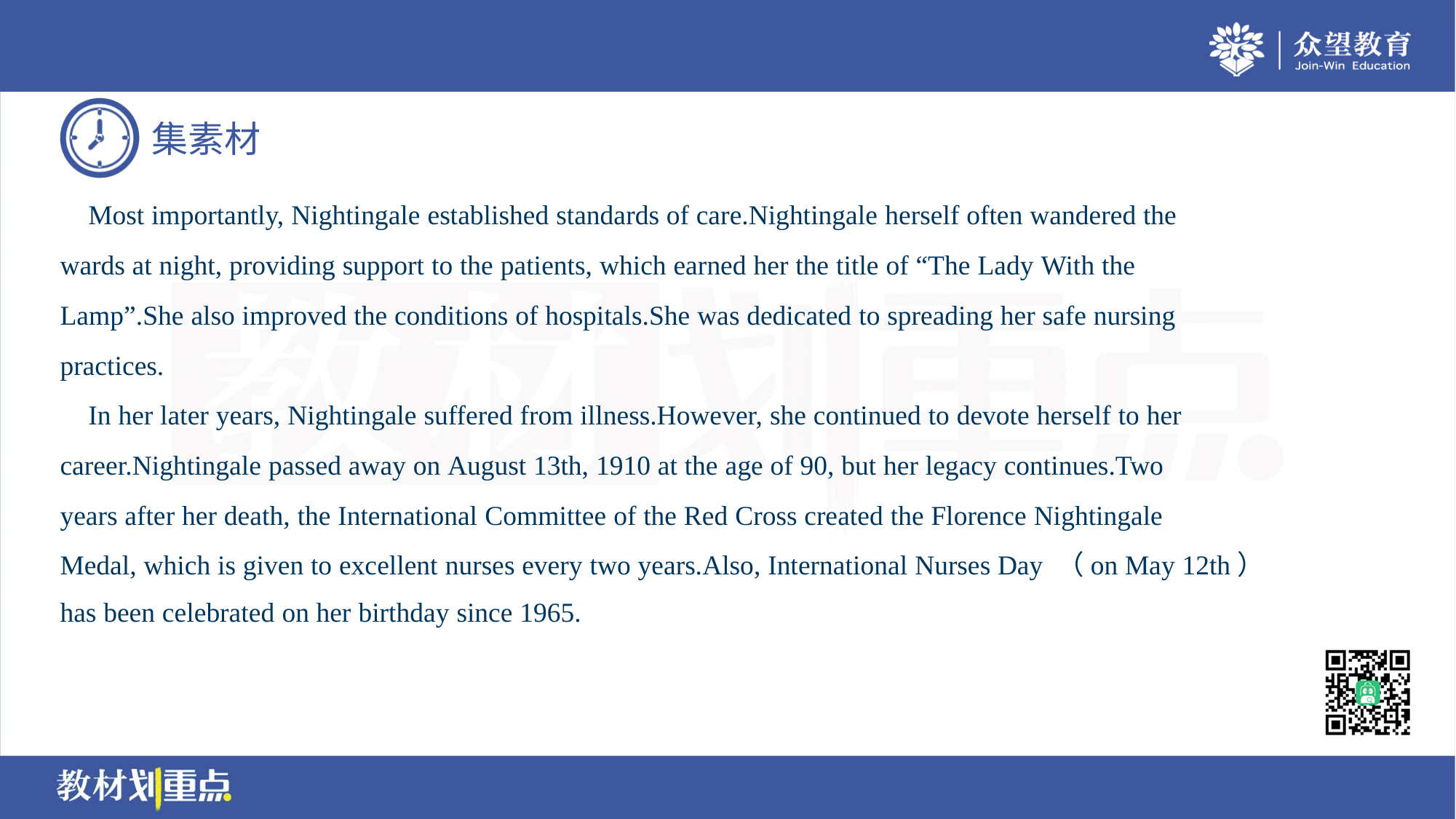

Most importantly, Nightingale established standards of care.Nightingale herself often wandered the
wards at night, providing support to the patients, which earned her the title of “The Lady With the
Lamp”.She also improved the conditions of hospitals.She was dedicated to spreading her safe nursing
practices.
    In her later years, Nightingale suffered from illness.However, she continued to devote herself to her
career.Nightingale passed away on August 13th, 1910 at the age of 90, but her legacy continues.Two
years after her death, the International Committee of the Red Cross created the Florence Nightingale
Medal, which is given to excellent nurses every two years.Also, International Nurses Day （on May 12th）
has been celebrated on her birthday since 1965.